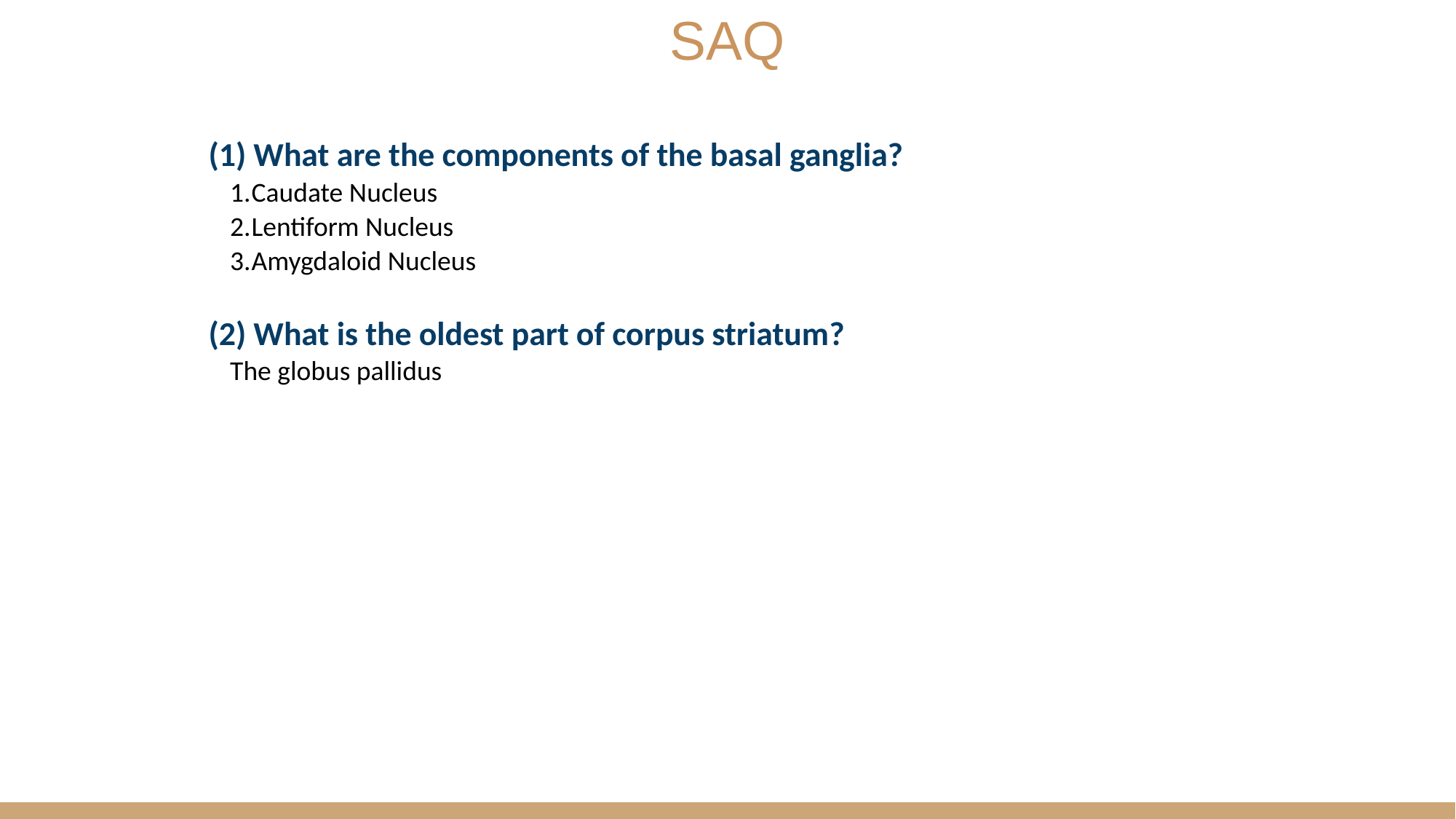

(1) What are the components of the basal ganglia?
Caudate Nucleus
Lentiform Nucleus
Amygdaloid Nucleus

(2) What is the oldest part of corpus striatum?
The globus pallidus